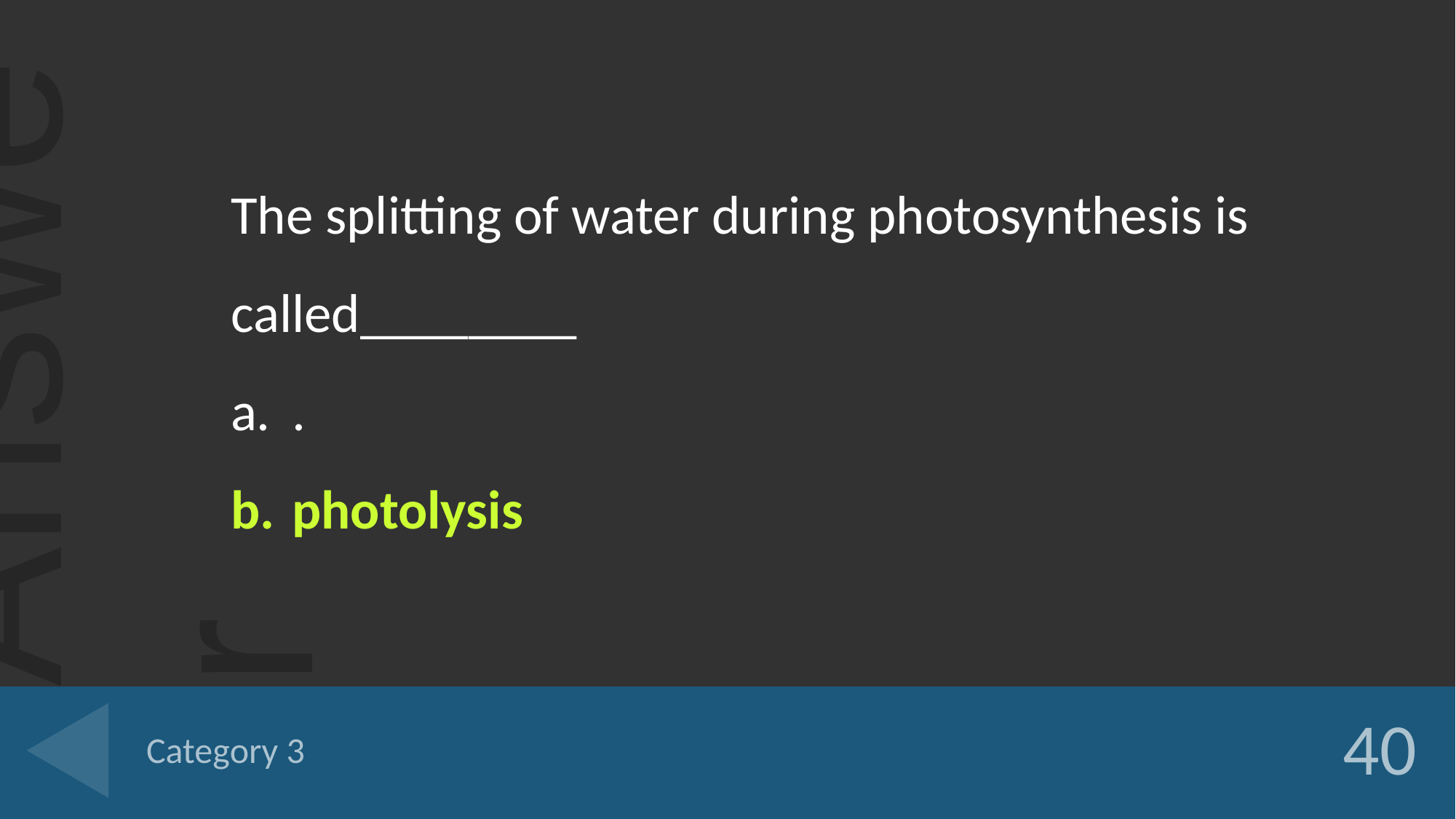

The splitting of water during photosynthesis is called________
.
photolysis
# Category 3
40